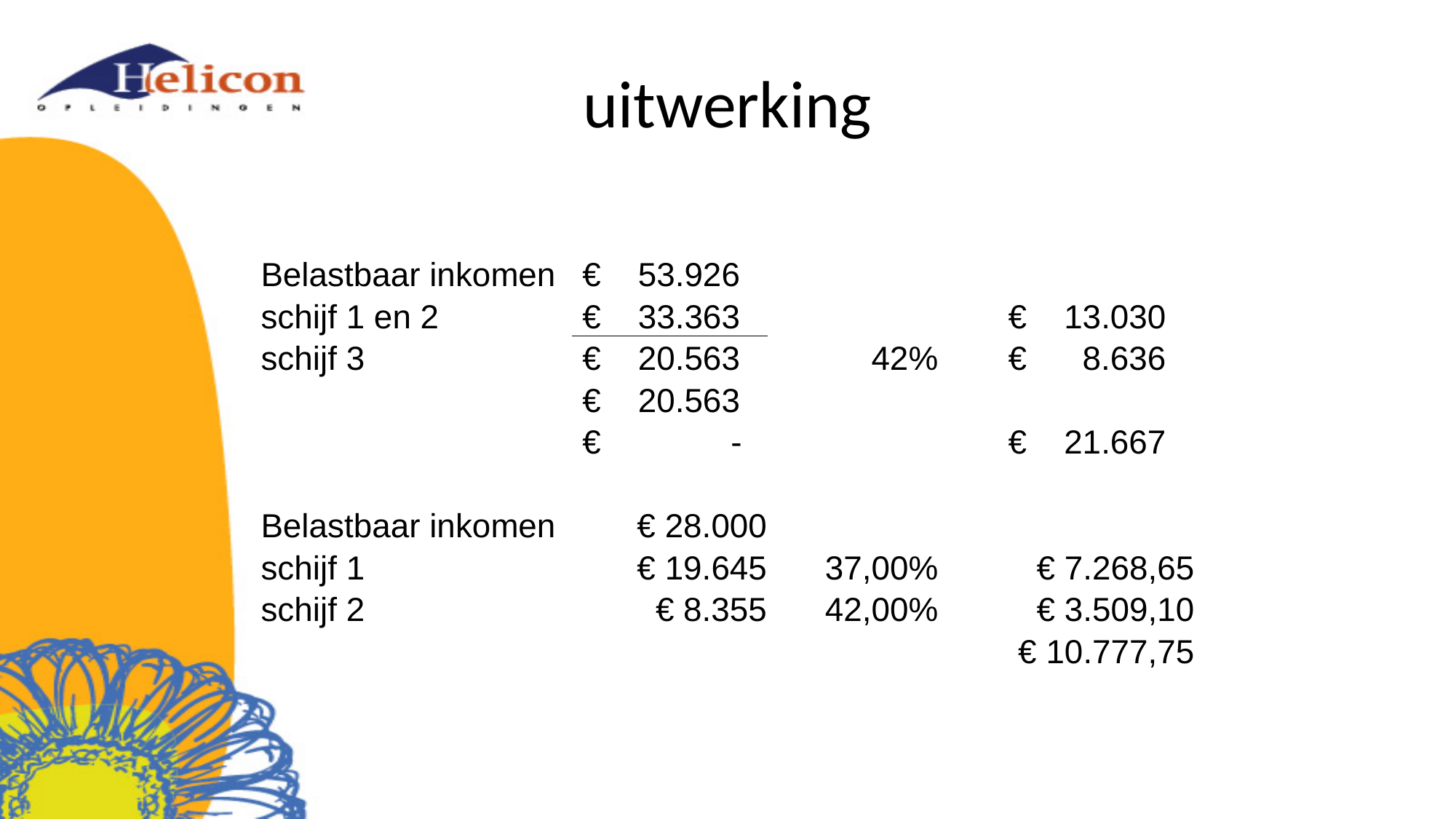

# uitwerking
| Belastbaar inkomen | € 53.926 |  |  |  |
| --- | --- | --- | --- | --- |
| schijf 1 en 2 | € 33.363 |  |  | € 13.030 |
| schijf 3 | € 20.563 | 42% |  | € 8.636 |
|  | € 20.563 |  |  |  |
|  | € - |  |  | € 21.667 |
|  |  |  |  |  |
| Belastbaar inkomen | € 28.000 |  |  |  |
| schijf 1 | € 19.645 | 37,00% |  | € 7.268,65 |
| schijf 2 | € 8.355 | 42,00% |  | € 3.509,10 |
|  |  |  |  | € 10.777,75 |